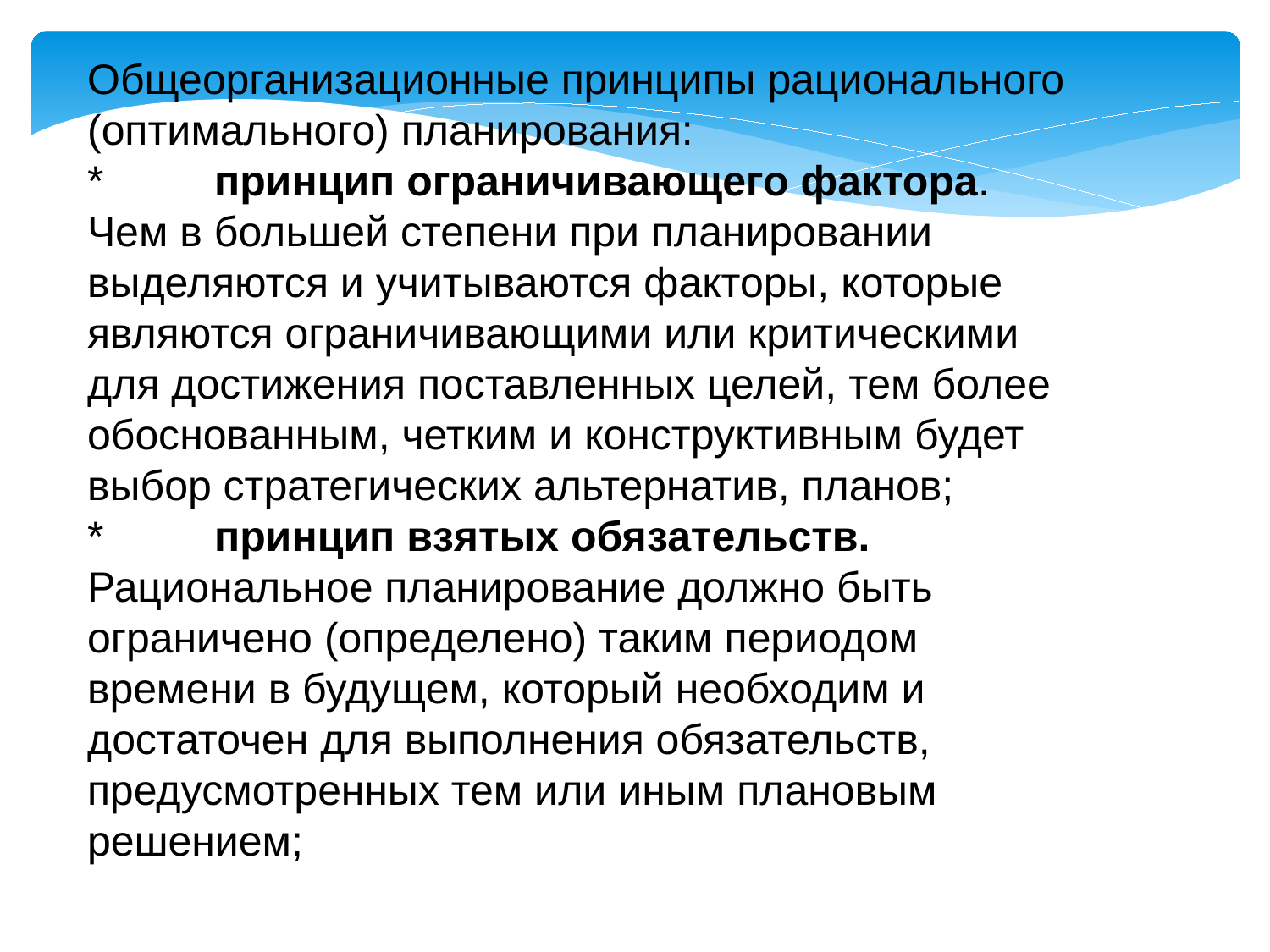

Общеорганизационные принципы рационального (оптимального) планирования:
*	принцип ограничивающего фактора. Чем в большей степени при планировании выделяются и учитываются факторы, которые являются ограничивающими или критическими для достижения поставленных целей, тем более обоснованным, четким и конструктивным будет выбор стратегических альтернатив, планов;
*	принцип взятых обязательств. Рациональное планирование должно быть ограничено (определено) таким периодом времени в будущем, который необходим и достаточен для выполнения обязательств, предусмотренных тем или иным плановым решением;